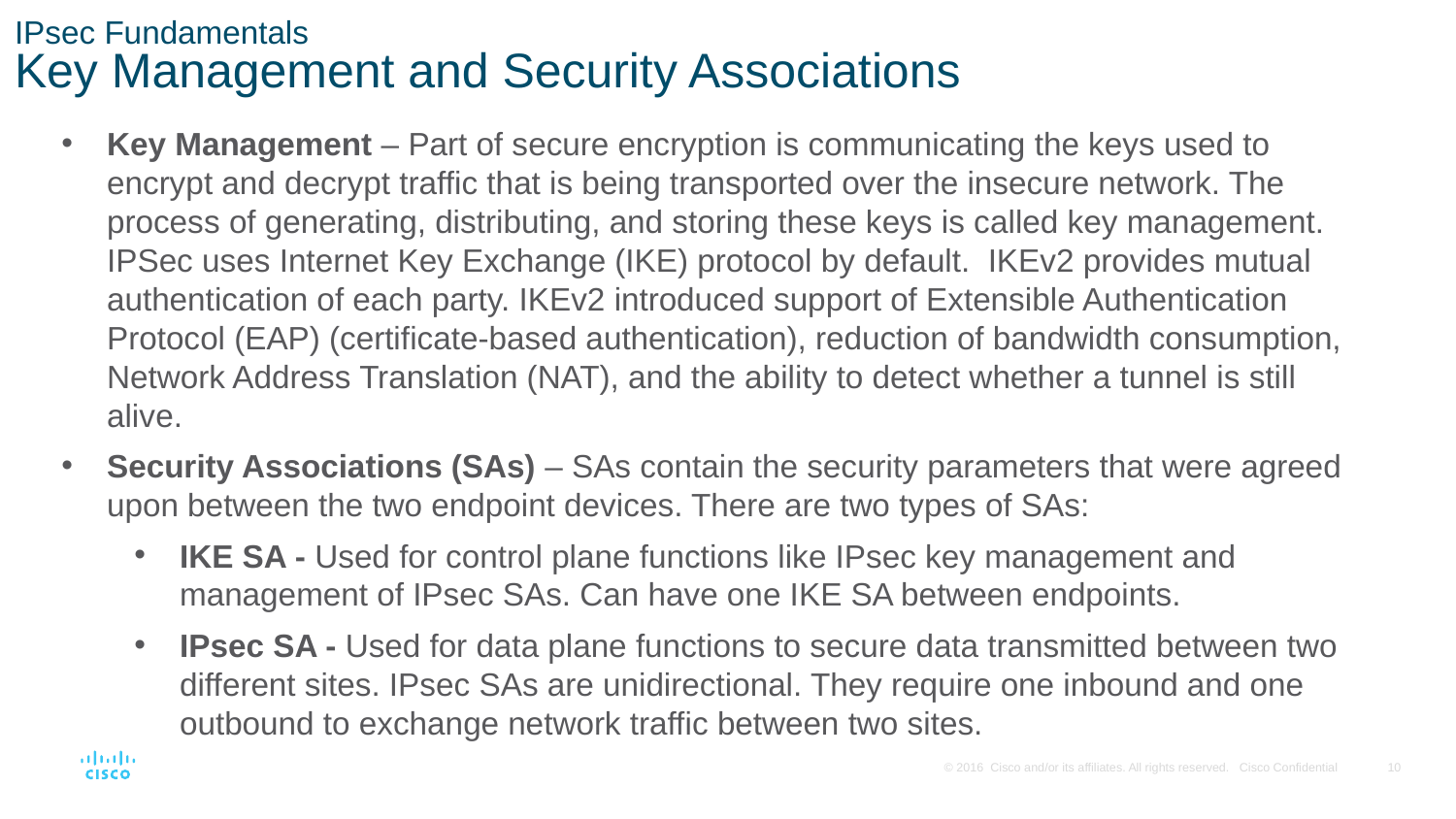

# IPsec Fundamentals Key Management and Security Associations
Key Management – Part of secure encryption is communicating the keys used to encrypt and decrypt traffic that is being transported over the insecure network. The process of generating, distributing, and storing these keys is called key management. IPSec uses Internet Key Exchange (IKE) protocol by default.  IKEv2 provides mutual authentication of each party. IKEv2 introduced support of Extensible Authentication Protocol (EAP) (certificate-based authentication), reduction of bandwidth consumption, Network Address Translation (NAT), and the ability to detect whether a tunnel is still alive.
Security Associations (SAs) – SAs contain the security parameters that were agreed upon between the two endpoint devices. There are two types of SAs:
IKE SA - Used for control plane functions like IPsec key management and management of IPsec SAs. Can have one IKE SA between endpoints.
IPsec SA - Used for data plane functions to secure data transmitted between two different sites. IPsec SAs are unidirectional. They require one inbound and one outbound to exchange network traffic between two sites.